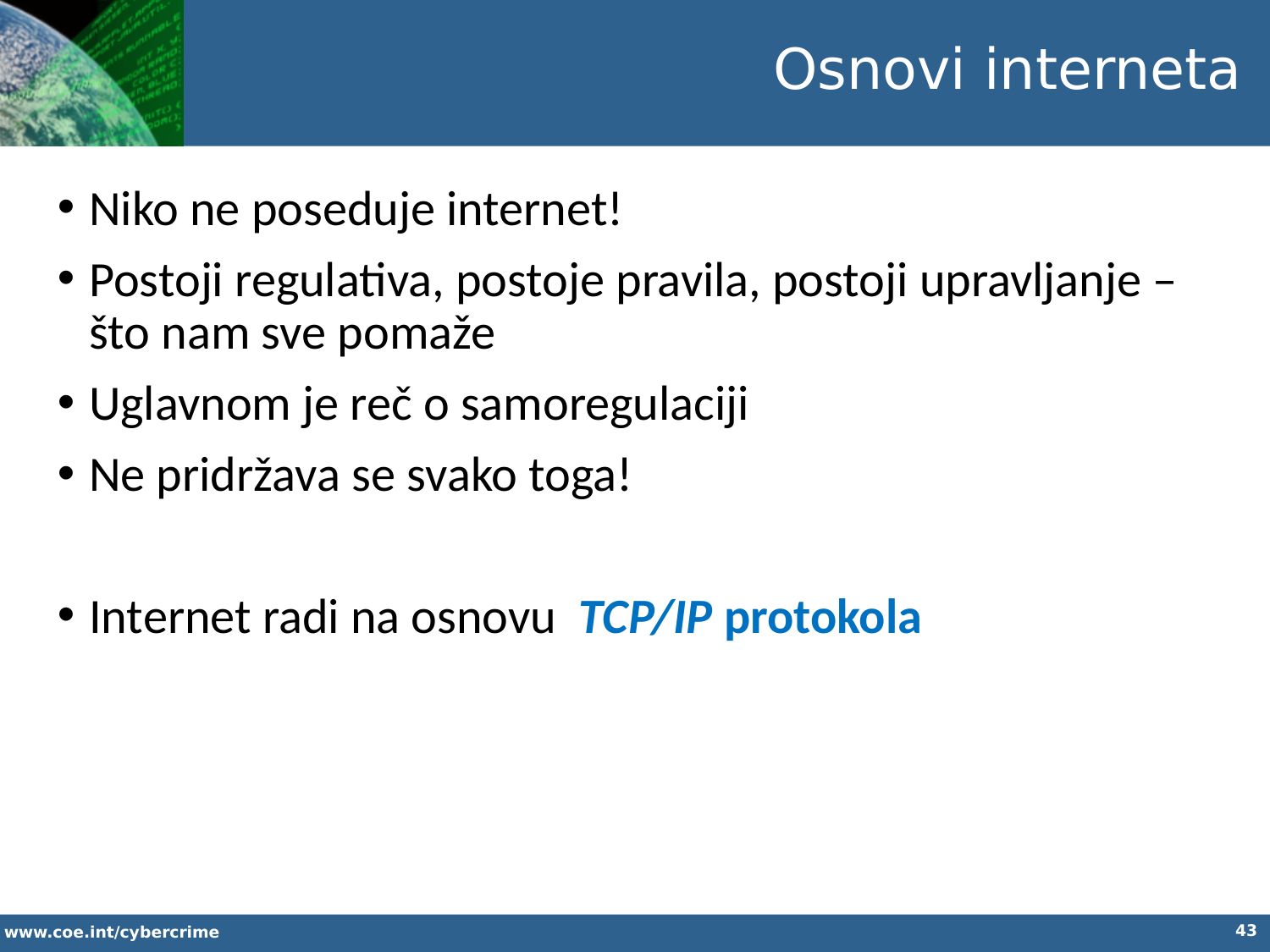

Osnovi interneta
Niko ne poseduje internet!
Postoji regulativa, postoje pravila, postoji upravljanje – što nam sve pomaže
Uglavnom je reč o samoregulaciji
Ne pridržava se svako toga!

Internet radi na osnovu  TCP/IP protokola